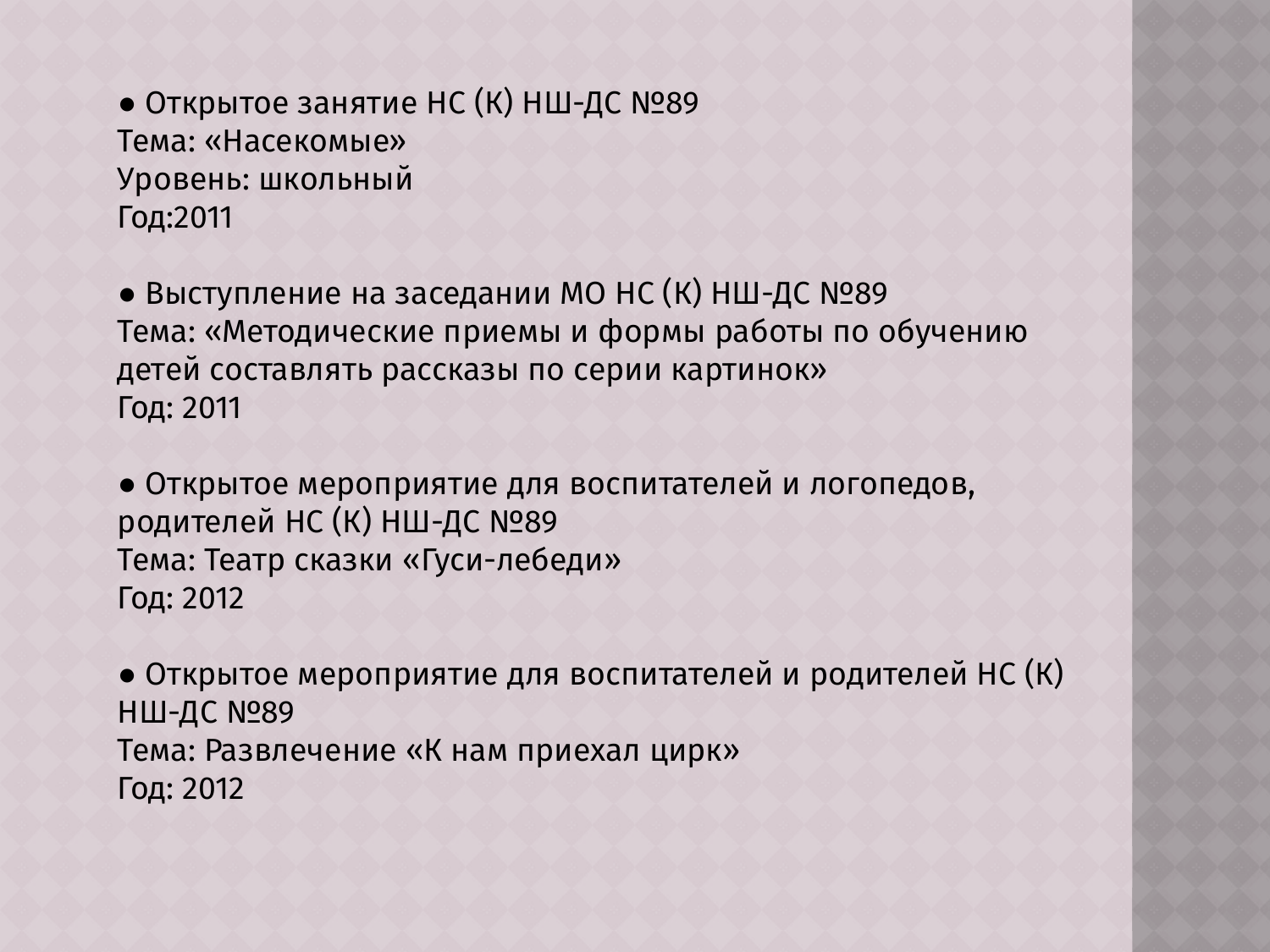

● Открытое занятие НС (К) НШ-ДС №89
Тема: «Насекомые»
Уровень: школьный
Год:2011

● Выступление на заседании МО НС (К) НШ-ДС №89
Тема: «Методические приемы и формы работы по обучению детей составлять рассказы по серии картинок»
Год: 2011

● Открытое мероприятие для воспитателей и логопедов, родителей НС (К) НШ-ДС №89
Тема: Театр сказки «Гуси-лебеди»
Год: 2012

● Открытое мероприятие для воспитателей и родителей НС (К) НШ-ДС №89
Тема: Развлечение «К нам приехал цирк»
Год: 2012